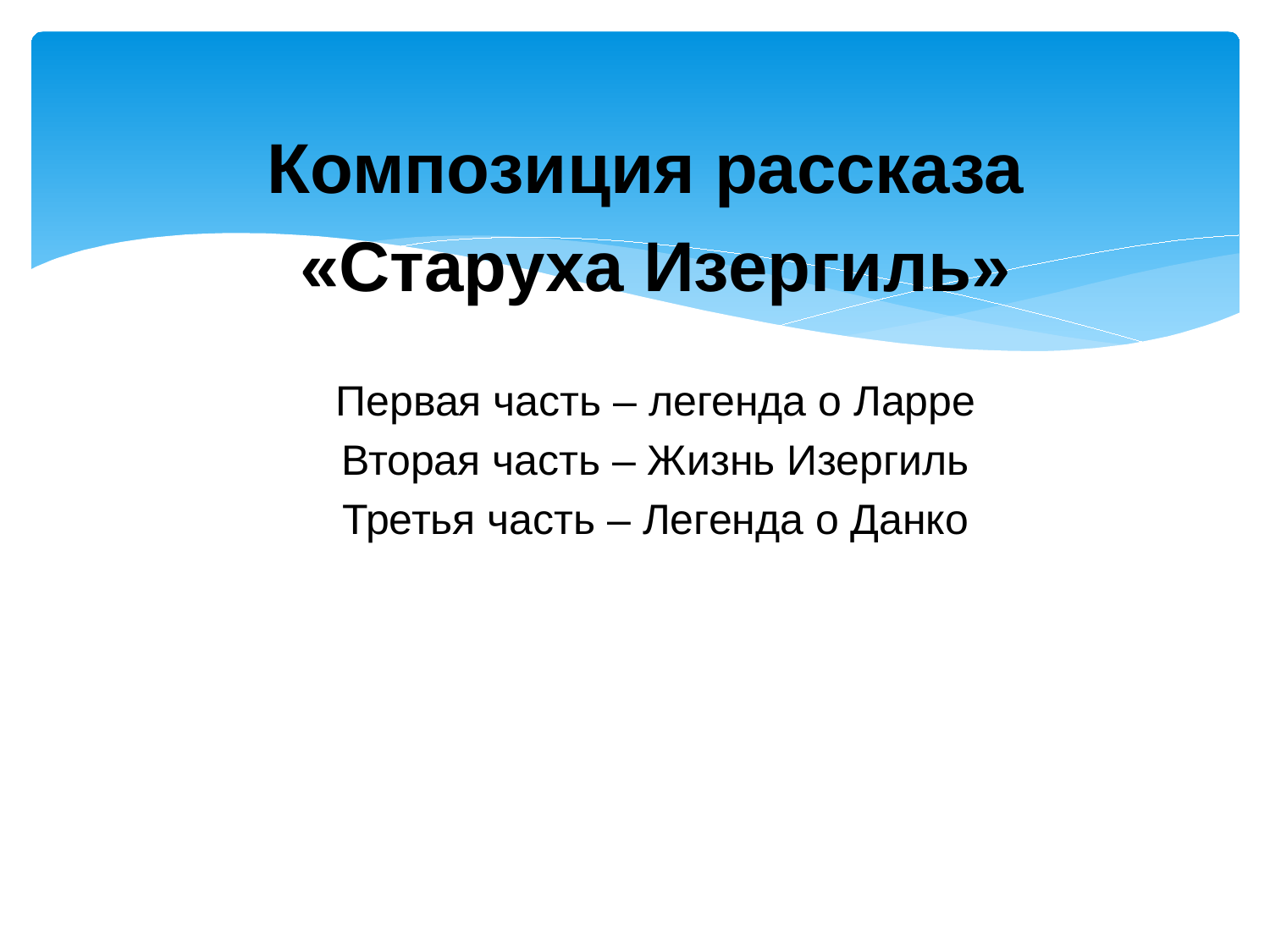

Композиция рассказа
«Старуха Изергиль»

Первая часть – легенда о Ларре
Вторая часть – Жизнь Изергиль
Третья часть – Легенда о Данко